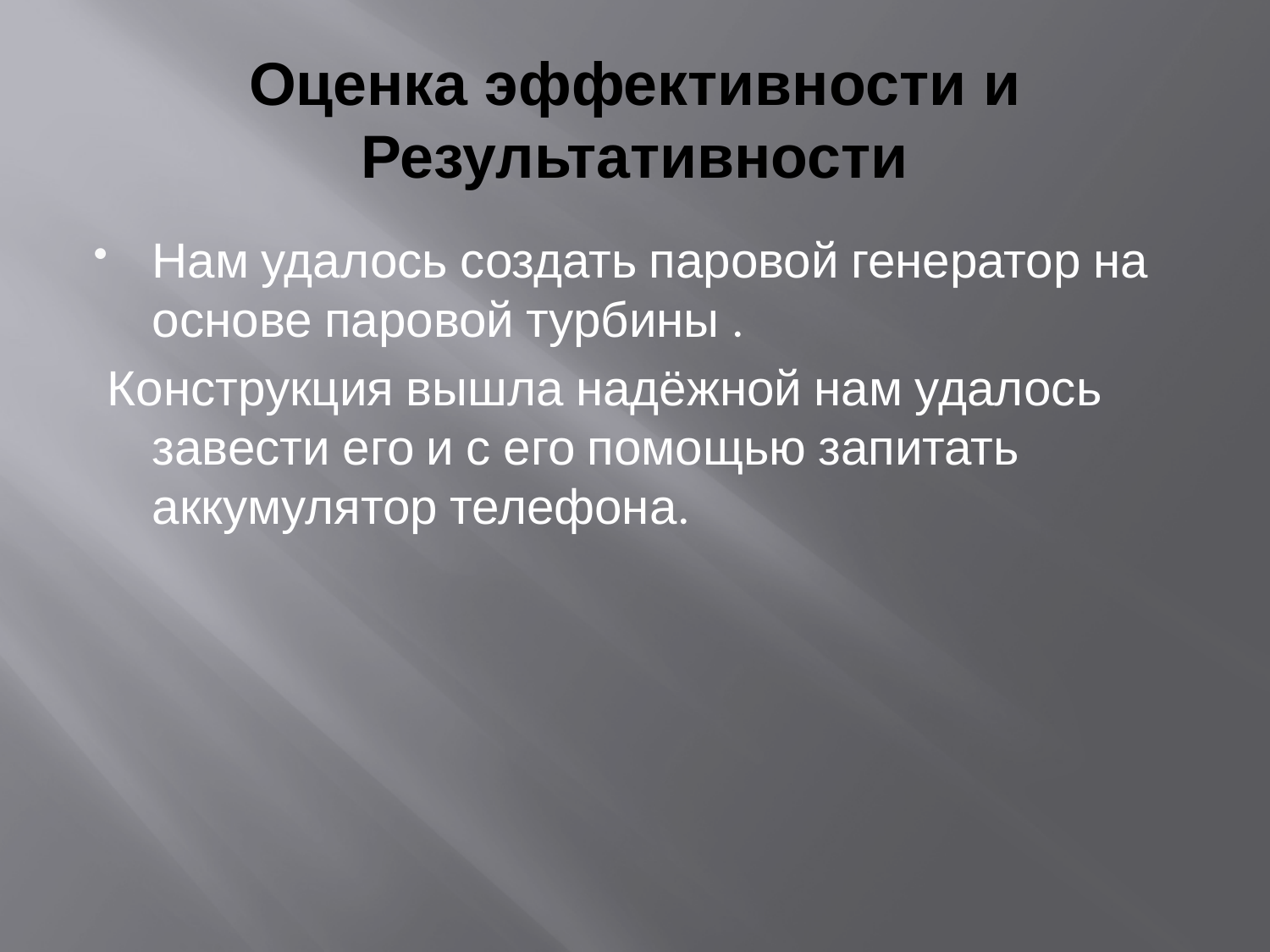

# Оценка эффективности и Результативности
Нам удалось создать паровой генератор на основе паровой турбины .
 Конструкция вышла надёжной нам удалось завести его и с его помощью запитать аккумулятор телефона.